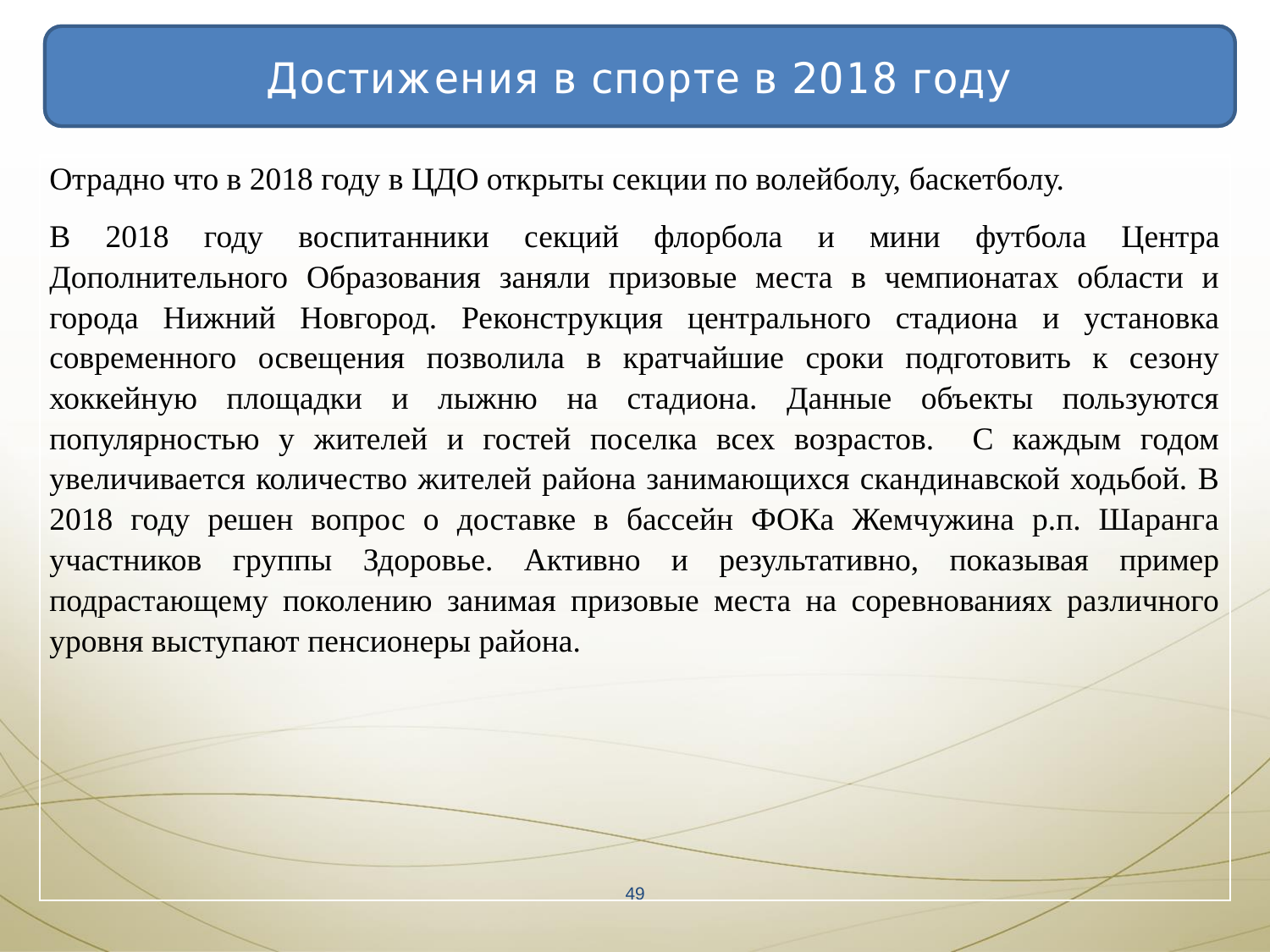

Достижения в спорте в 2018 году
| Отрадно что в 2018 году в ЦДО открыты секции по волейболу, баскетболу. В 2018 году воспитанники секций флорбола и мини футбола Центра Дополнительного Образования заняли призовые места в чемпионатах области и города Нижний Новгород. Реконструкция центрального стадиона и установка современного освещения позволила в кратчайшие сроки подготовить к сезону хоккейную площадки и лыжню на стадиона. Данные объекты пользуются популярностью у жителей и гостей поселка всех возрастов. С каждым годом увеличивается количество жителей района занимающихся скандинавской ходьбой. В 2018 году решен вопрос о доставке в бассейн ФОКа Жемчужина р.п. Шаранга участников группы Здоровье. Активно и результативно, показывая пример подрастающему поколению занимая призовые места на соревнованиях различного уровня выступают пенсионеры района. |
| --- |
49